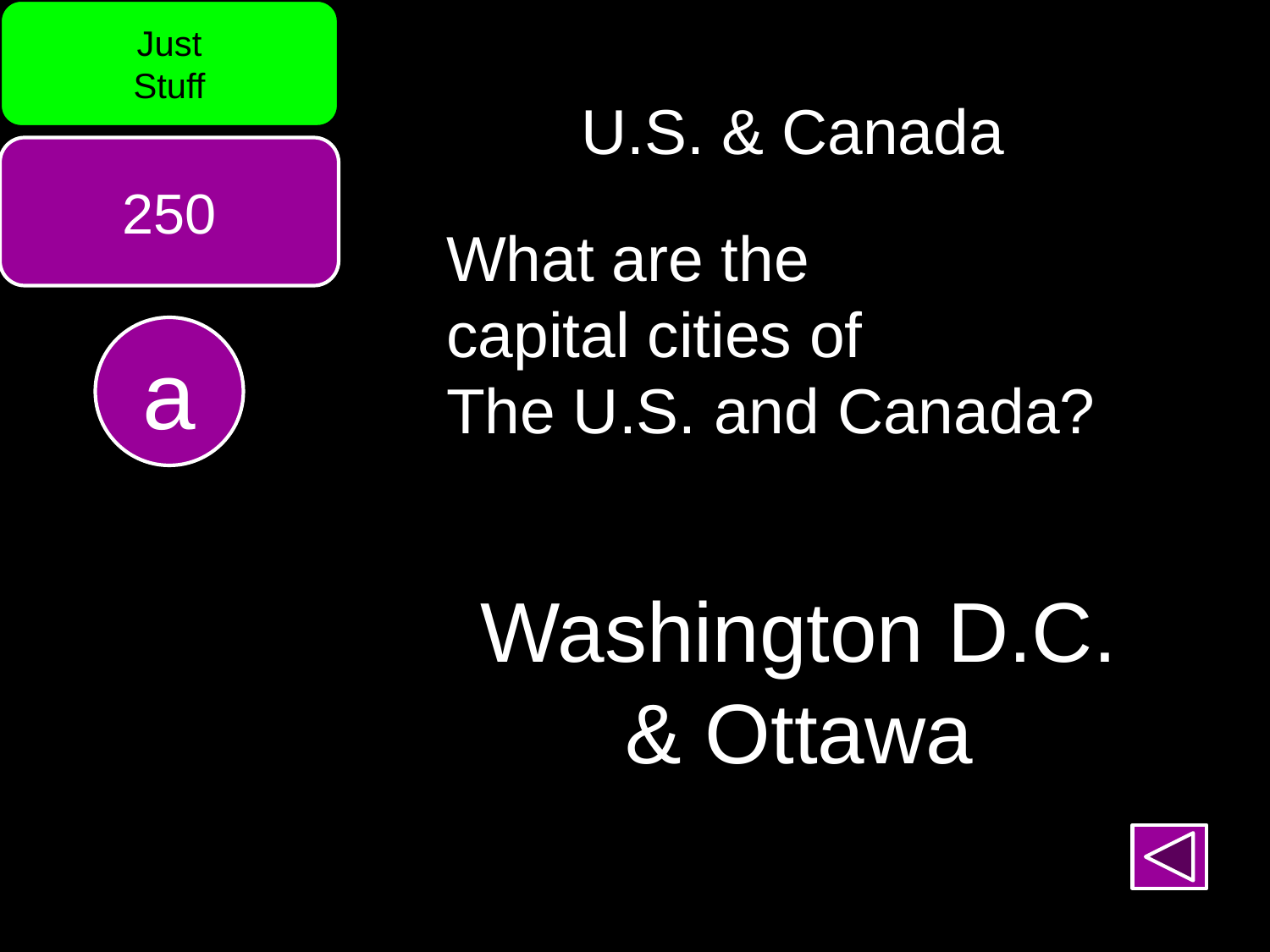

Just
Stuff
U.S. & Canada
250
What are the
capital cities of
The U.S. and Canada?
a
Washington D.C.
& Ottawa